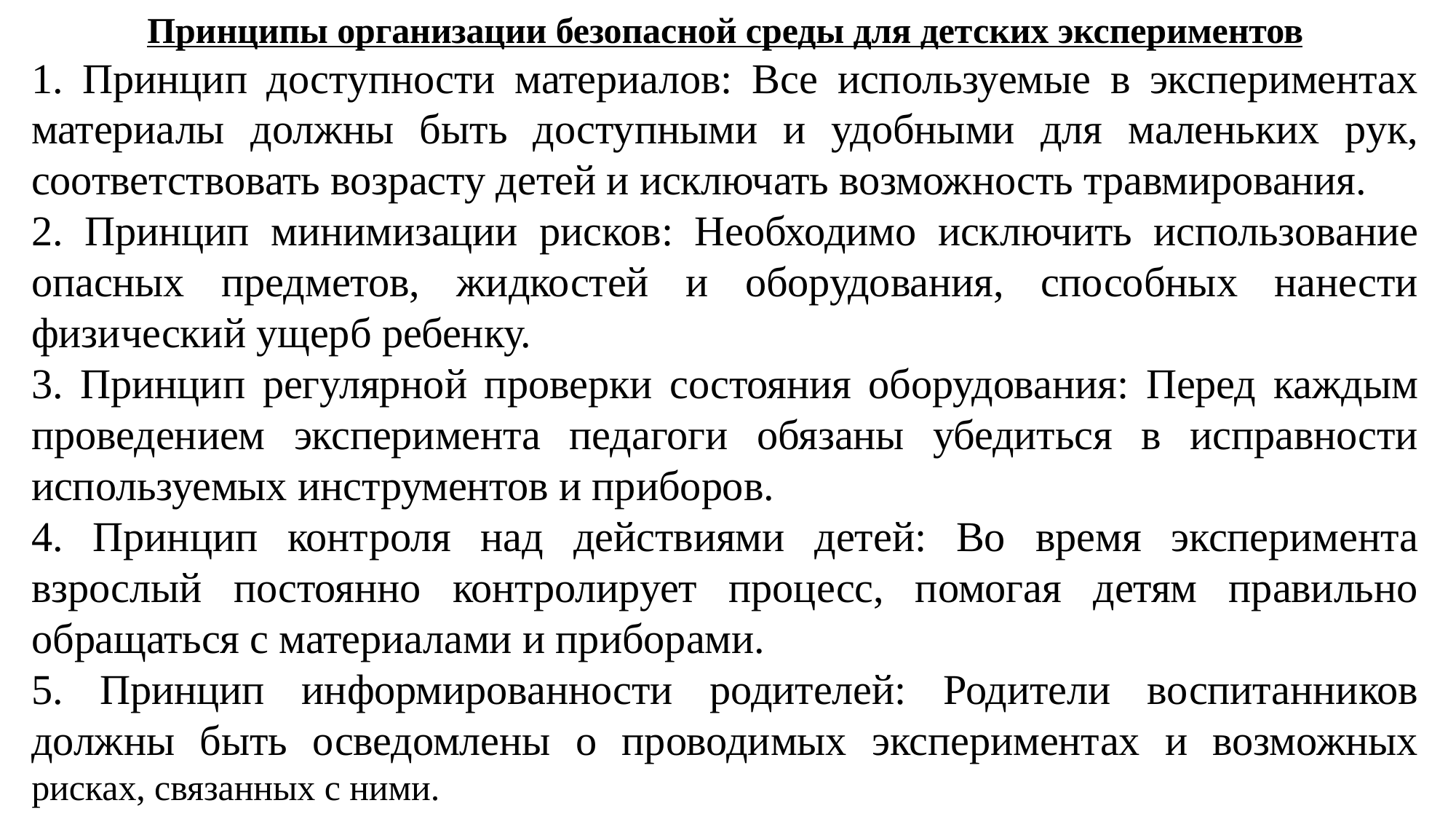

Принципы организации безопасной среды для детских экспериментов
1. Принцип доступности материалов: Все используемые в экспериментах материалы должны быть доступными и удобными для маленьких рук, соответствовать возрасту детей и исключать возможность травмирования.
2. Принцип минимизации рисков: Необходимо исключить использование опасных предметов, жидкостей и оборудования, способных нанести физический ущерб ребенку.
3. Принцип регулярной проверки состояния оборудования: Перед каждым проведением эксперимента педагоги обязаны убедиться в исправности используемых инструментов и приборов.
4. Принцип контроля над действиями детей: Во время эксперимента взрослый постоянно контролирует процесс, помогая детям правильно обращаться с материалами и приборами.
5. Принцип информированности родителей: Родители воспитанников должны быть осведомлены о проводимых экспериментах и возможных рисках, связанных с ними.